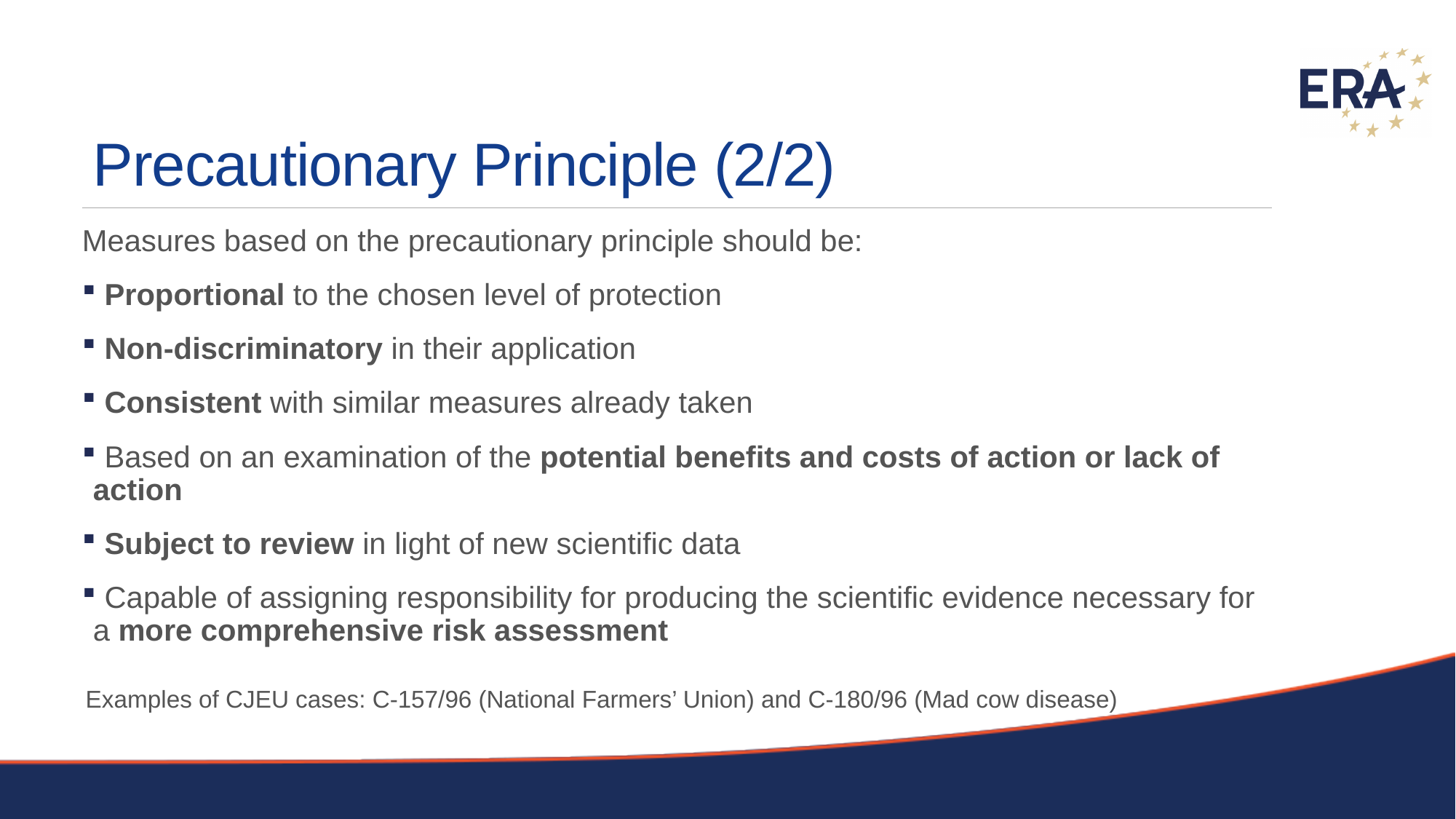

# Precautionary Principle (2/2)
Measures based on the precautionary principle should be:
 Proportional to the chosen level of protection
 Non-discriminatory in their application
 Consistent with similar measures already taken
 Based on an examination of the potential benefits and costs of action or lack of action
 Subject to review in light of new scientific data
 Capable of assigning responsibility for producing the scientific evidence necessary for a more comprehensive risk assessment

Examples of CJEU cases: C-157/96 (National Farmers’ Union) and C-180/96 (Mad cow disease)